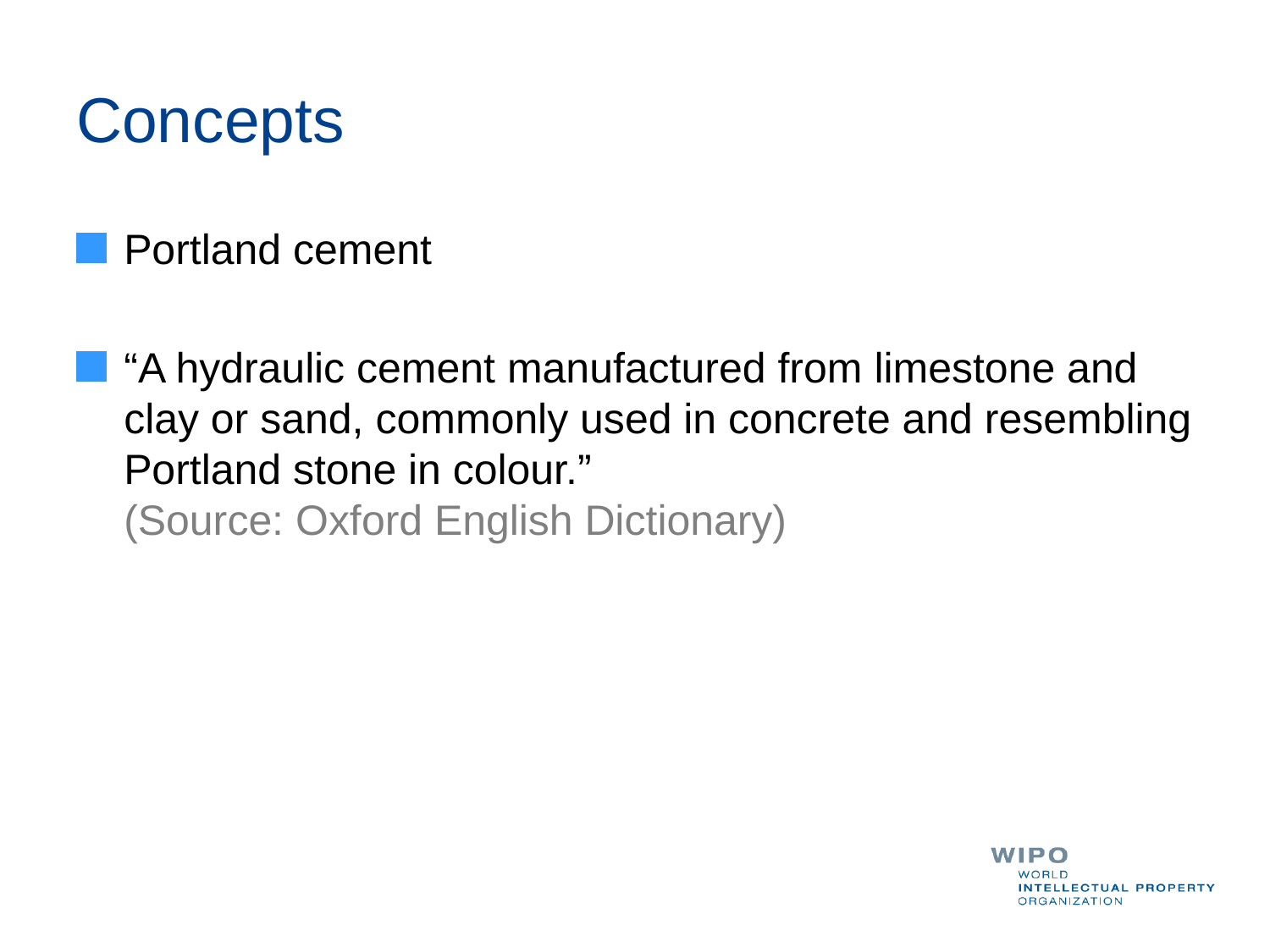

# Concepts
Portland cement

“A hydraulic cement manufactured from limestone and clay or sand, commonly used in concrete and resembling Portland stone in colour.”
(Source: Oxford English Dictionary)